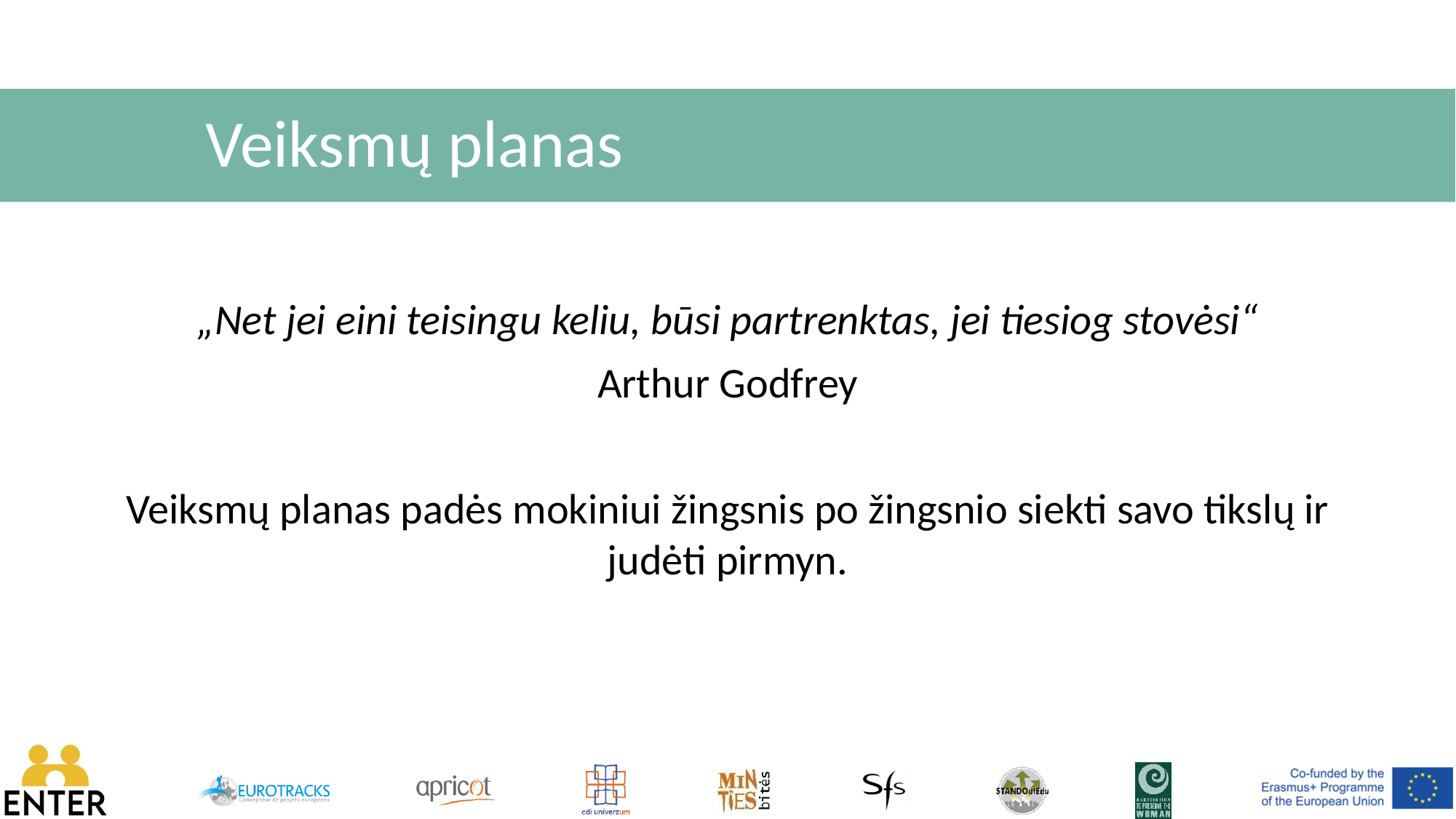

# Veiksmų planas

„Net jei eini teisingu keliu, būsi partrenktas, jei tiesiog stovėsi“
Arthur Godfrey

Veiksmų planas padės mokiniui žingsnis po žingsnio siekti savo tikslų ir judėti pirmyn.